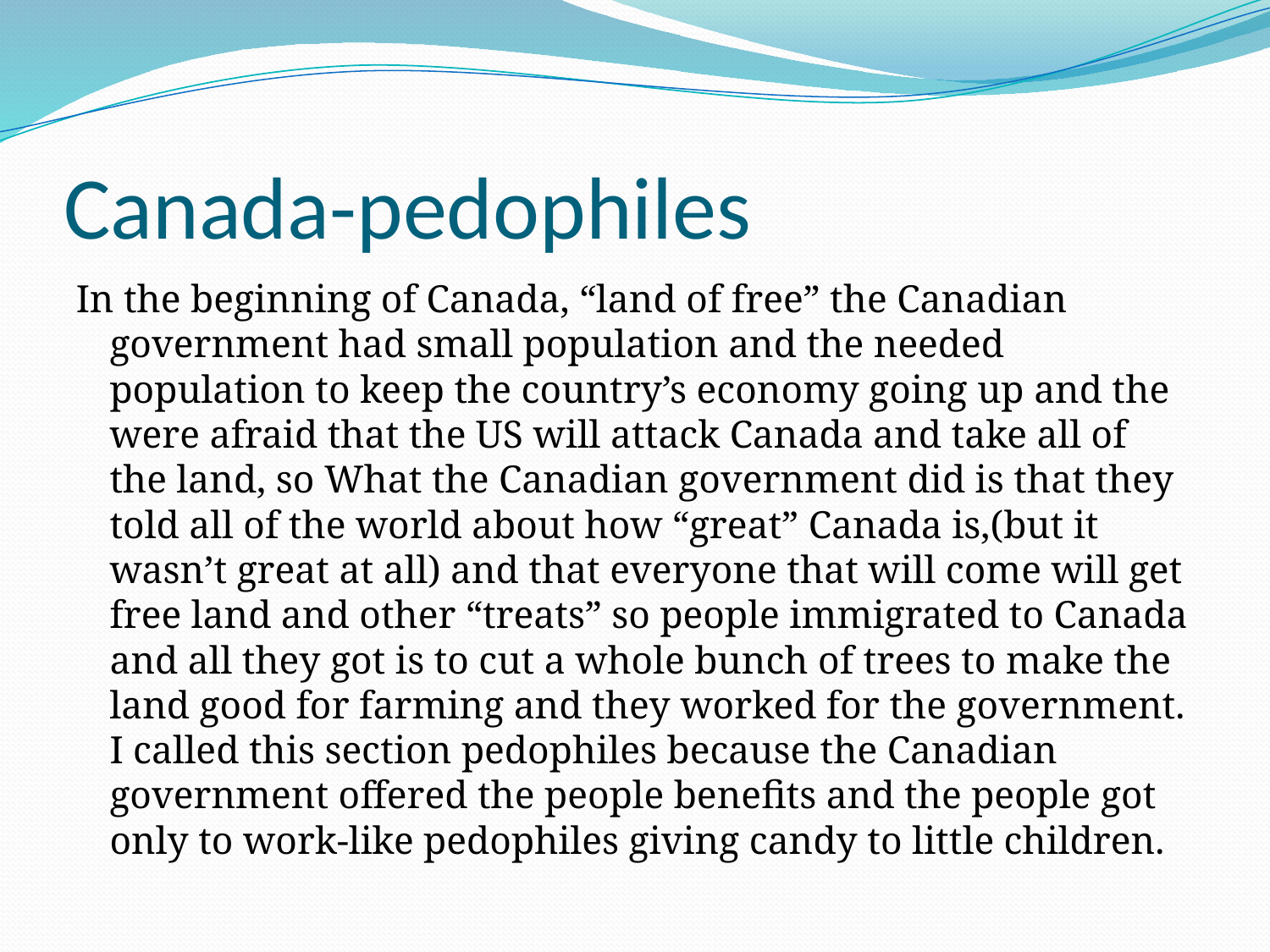

# Canada-pedophiles
In the beginning of Canada, “land of free” the Canadian government had small population and the needed population to keep the country’s economy going up and the were afraid that the US will attack Canada and take all of the land, so What the Canadian government did is that they told all of the world about how “great” Canada is,(but it wasn’t great at all) and that everyone that will come will get free land and other “treats” so people immigrated to Canada and all they got is to cut a whole bunch of trees to make the land good for farming and they worked for the government. I called this section pedophiles because the Canadian government offered the people benefits and the people got only to work-like pedophiles giving candy to little children.